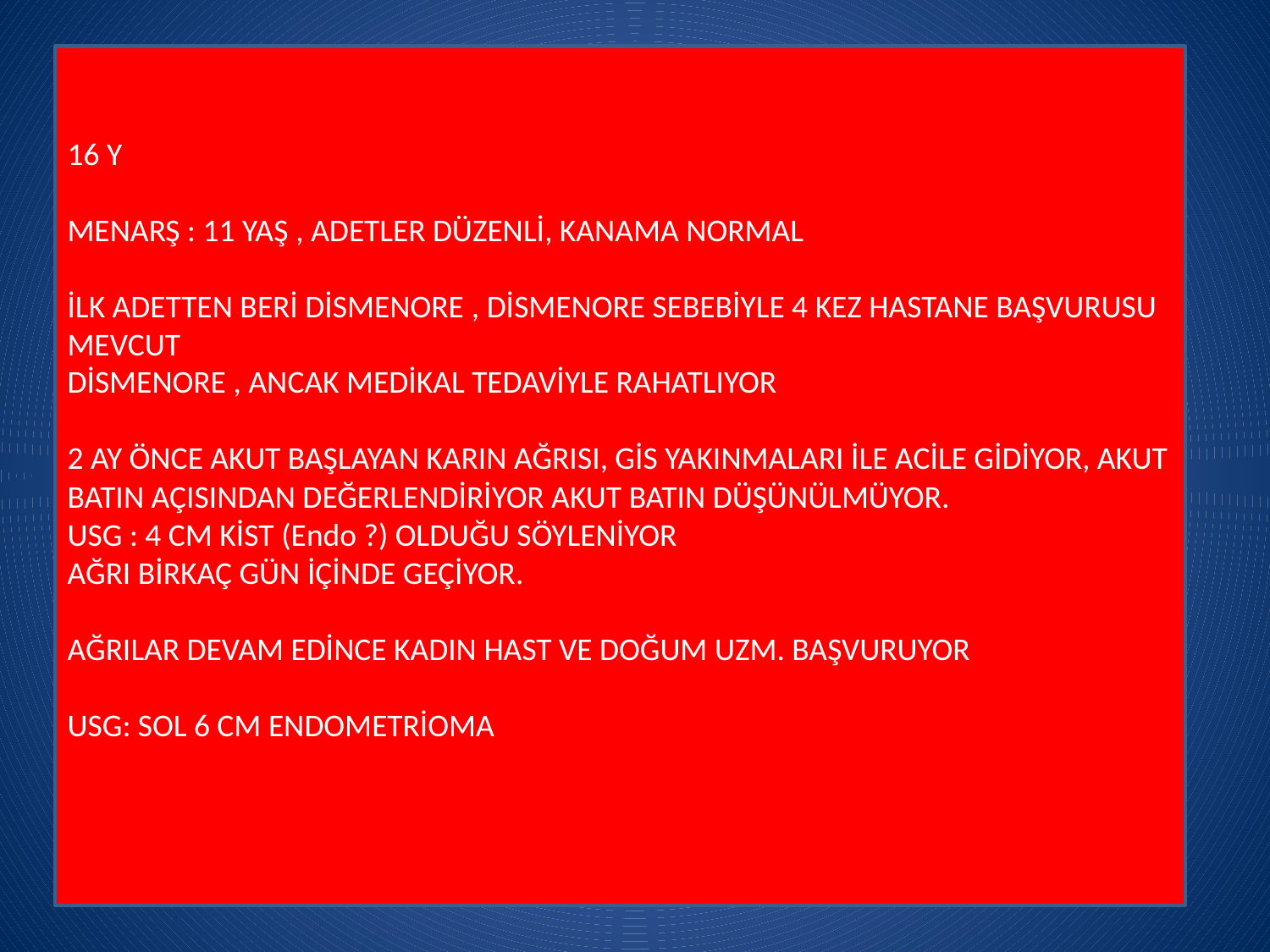

16 Y
MENARŞ : 11 YAŞ , ADETLER DÜZENLİ, KANAMA NORMAL
İLK ADETTEN BERİ DİSMENORE , DİSMENORE SEBEBİYLE 4 KEZ HASTANE BAŞVURUSU MEVCUT
DİSMENORE , ANCAK MEDİKAL TEDAVİYLE RAHATLIYOR
2 AY ÖNCE AKUT BAŞLAYAN KARIN AĞRISI, GİS YAKINMALARI İLE ACİLE GİDİYOR, AKUT BATIN AÇISINDAN DEĞERLENDİRİYOR AKUT BATIN DÜŞÜNÜLMÜYOR.
USG : 4 CM KİST (Endo ?) OLDUĞU SÖYLENİYOR
AĞRI BİRKAÇ GÜN İÇİNDE GEÇİYOR.
AĞRILAR DEVAM EDİNCE KADIN HAST VE DOĞUM UZM. BAŞVURUYOR
USG: SOL 6 CM ENDOMETRİOMA